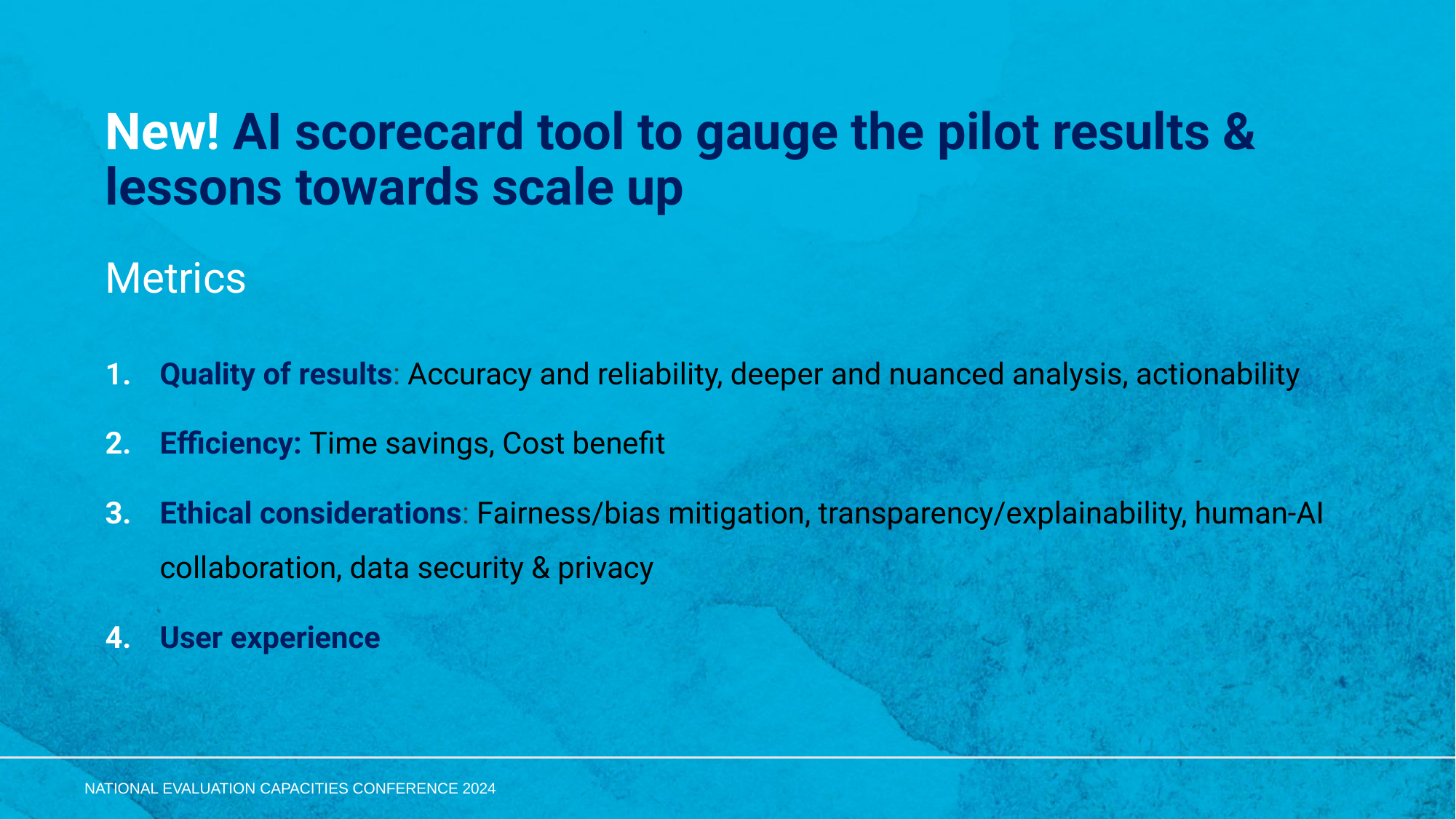

# New! AI scorecard tool to gauge the pilot results & lessons towards scale up
Metrics
Quality of results: Accuracy and reliability, deeper and nuanced analysis, actionability
Efficiency: Time savings, Cost benefit
Ethical considerations: Fairness/bias mitigation, transparency/explainability, human-AI collaboration, data security & privacy
User experience